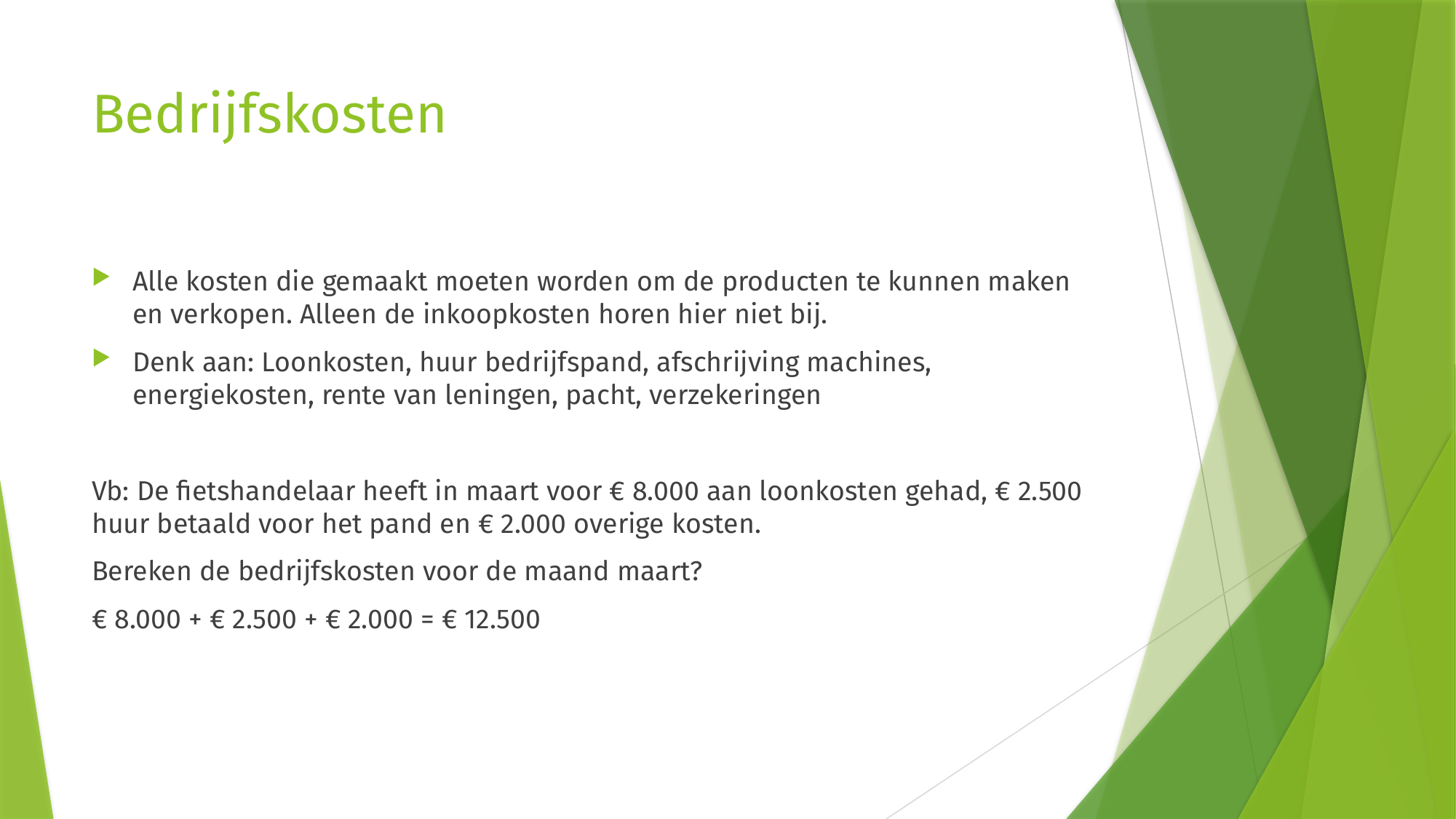

# Bedrijfskosten
Alle kosten die gemaakt moeten worden om de producten te kunnen maken en verkopen. Alleen de inkoopkosten horen hier niet bij.
Denk aan: Loonkosten, huur bedrijfspand, afschrijving machines, energiekosten, rente van leningen, pacht, verzekeringen

Vb: De fietshandelaar heeft in maart voor € 8.000 aan loonkosten gehad, € 2.500 huur betaald voor het pand en € 2.000 overige kosten.
Bereken de bedrijfskosten voor de maand maart?
€ 8.000 + € 2.500 + € 2.000 = € 12.500